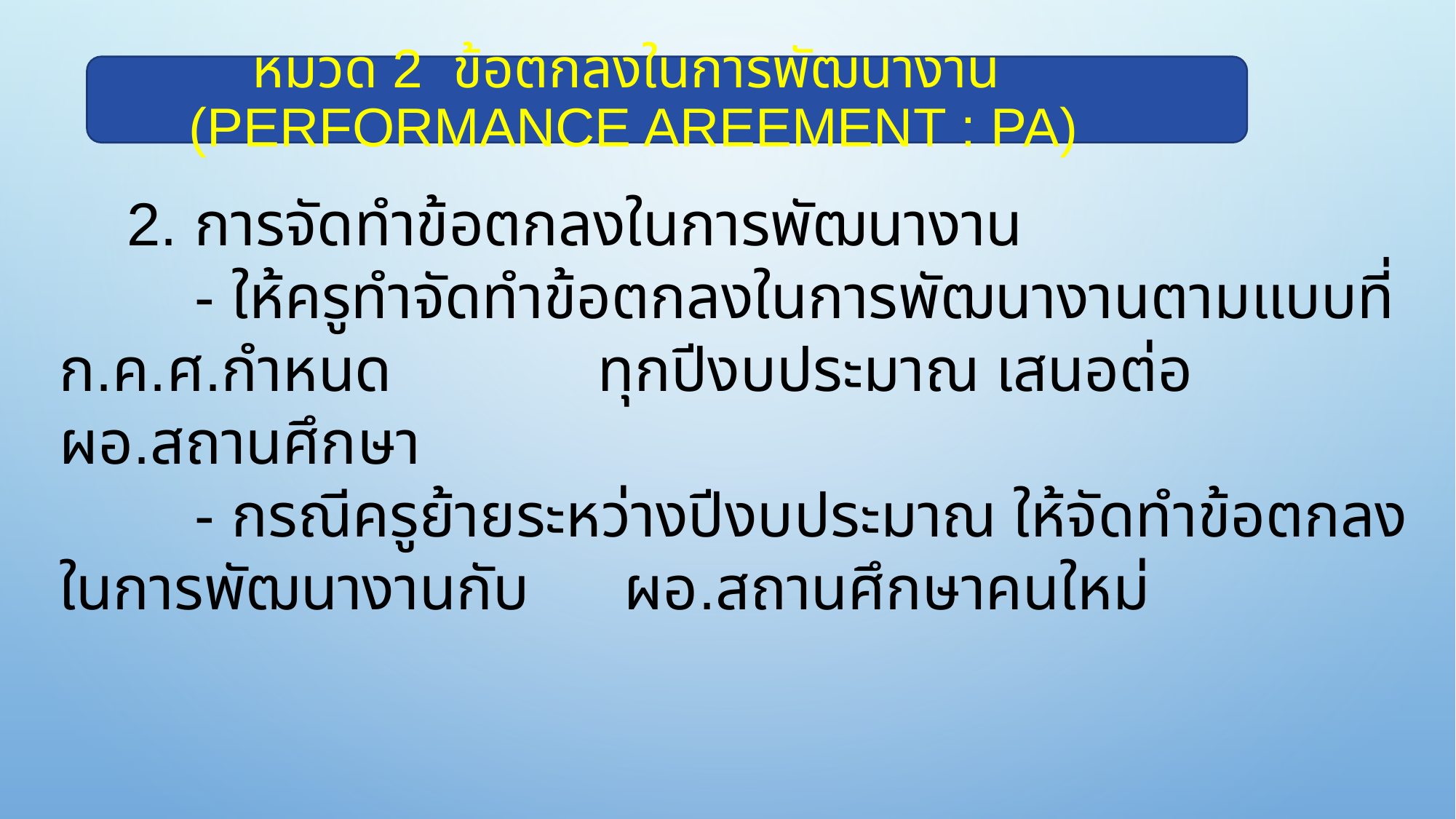

# หมวด 2  ข้อตกลงในการพัฒนางาน  (Performance Areement : PA)

    2. การจัดทำข้อตกลงในการพัฒนางาน
        - ให้ครูทำจัดทำข้อตกลงในการพัฒนางานตามแบบที่ ก.ค.ศ.กำหนด             ทุกปีงบประมาณ เสนอต่อ ผอ.สถานศึกษา
        - กรณีครูย้ายระหว่างปีงบประมาณ ให้จัดทำข้อตกลงในการพัฒนางานกับ      ผอ.สถานศึกษาคนใหม่